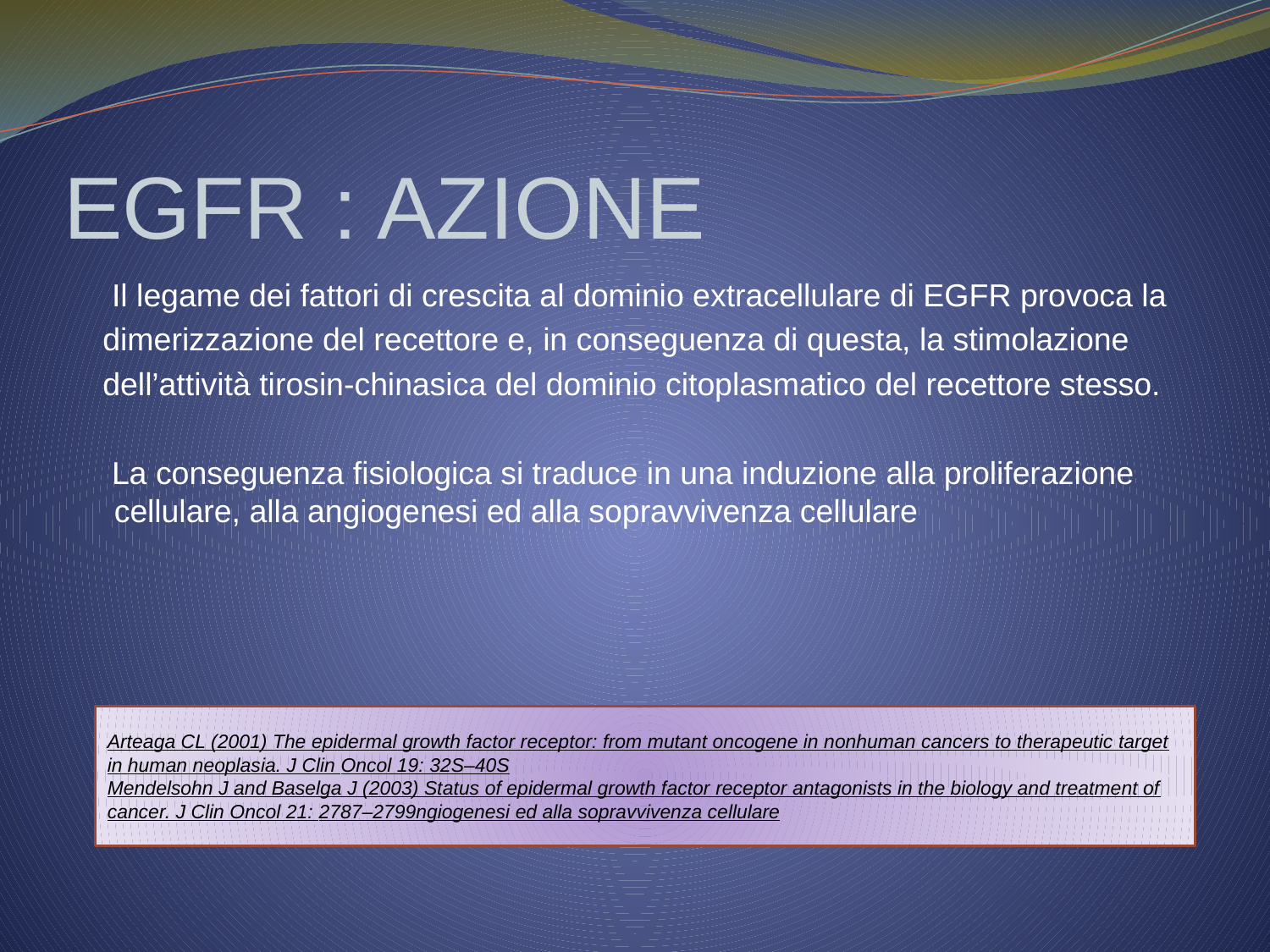

# EGFR : AZIONE
    Il legame dei fattori di crescita al dominio extracellulare di EGFR provoca la
   dimerizzazione del recettore e, in conseguenza di questa, la stimolazione
   dell’attività tirosin-chinasica del dominio citoplasmatico del recettore stesso.

    La conseguenza fisiologica si traduce in una induzione alla proliferazione   cellulare, alla angiogenesi ed alla sopravvivenza cellulare

Arteaga CL (2001) The epidermal growth factor receptor: from mutant oncogene in nonhuman cancers to therapeutic target
in human neoplasia. J Clin Oncol 19: 32S–40S
Mendelsohn J and Baselga J (2003) Status of epidermal growth factor receptor antagonists in the biology and treatment of
cancer. J Clin Oncol 21: 2787–2799ngiogenesi ed alla sopravvivenza cellulare